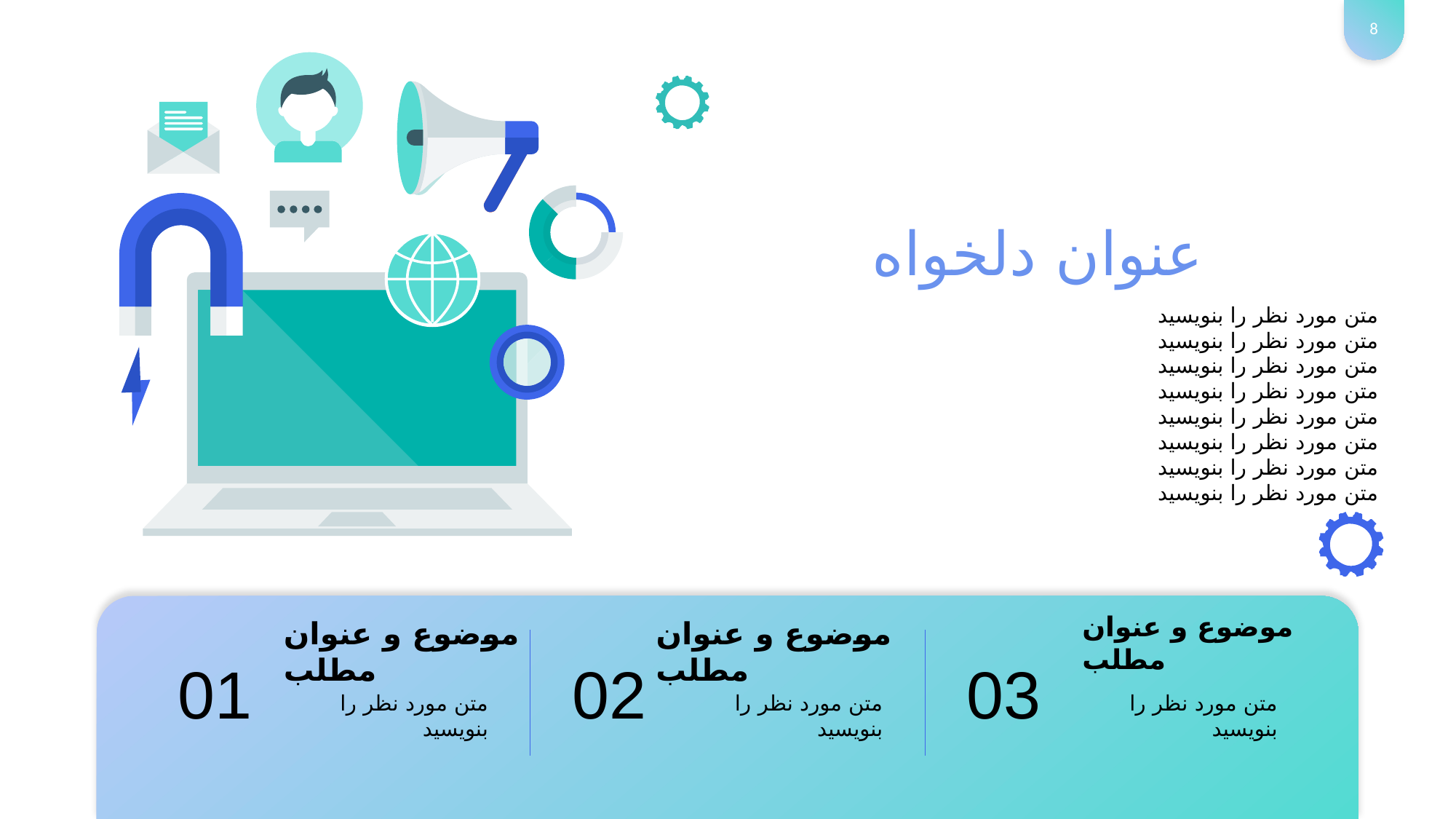

8

# عنوان دلخواه
متن مورد نظر را بنویسید
 متن مورد نظر را بنویسید
متن مورد نظر را بنویسید
متن مورد نظر را بنویسید
متن مورد نظر را بنویسید
متن مورد نظر را بنویسید
متن مورد نظر را بنویسید
متن مورد نظر را بنویسید

موضوع و عنوان مطلب
متن مورد نظر را بنویسید
03
موضوع و عنوان مطلب
متن مورد نظر را بنویسید
01
موضوع و عنوان مطلب
متن مورد نظر را بنویسید
02